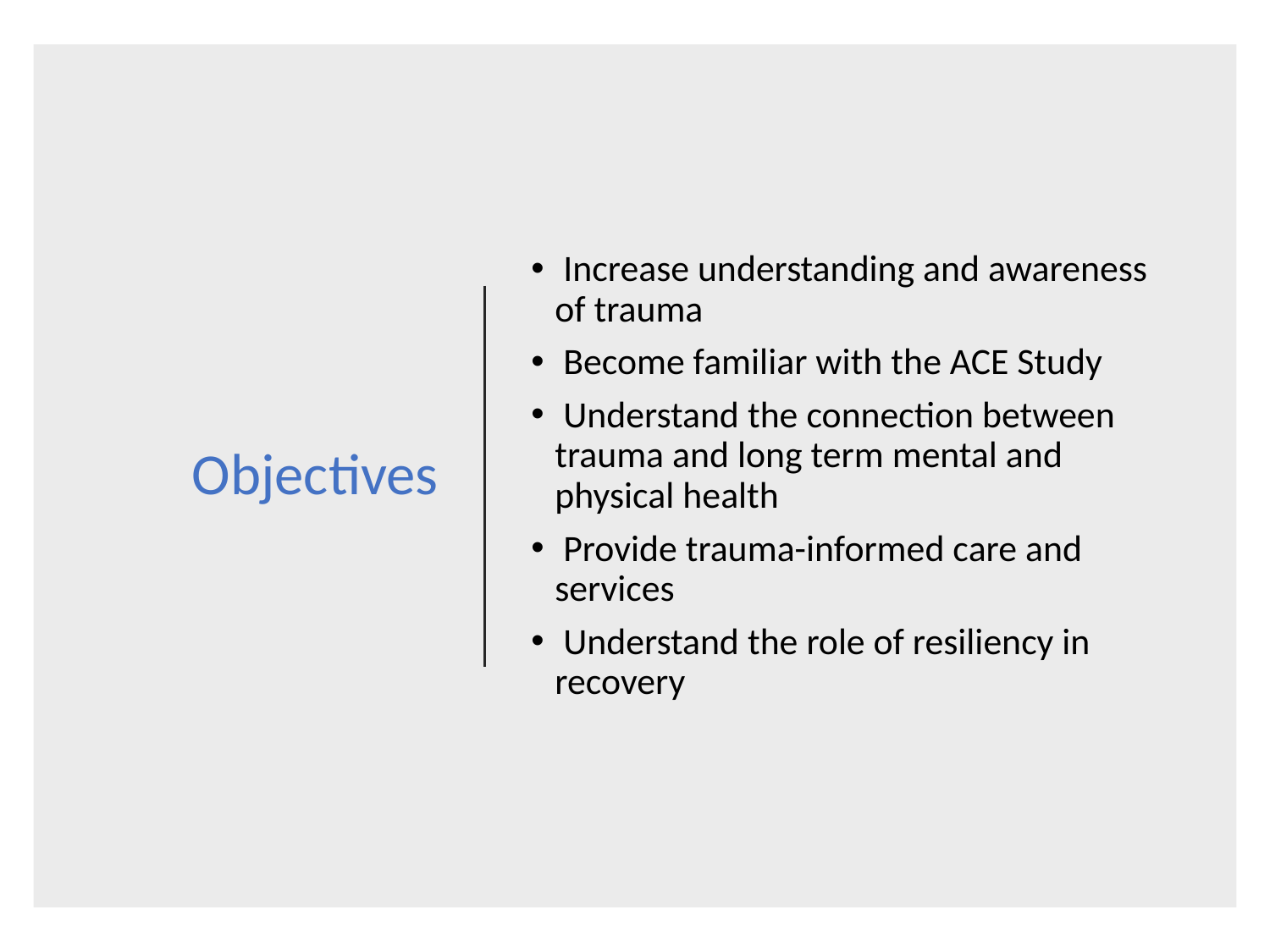

# Objectives
 Increase understanding and awareness of trauma
 Become familiar with the ACE Study
 Understand the connection between trauma and long term mental and physical health
 Provide trauma-informed care and services
 Understand the role of resiliency in recovery